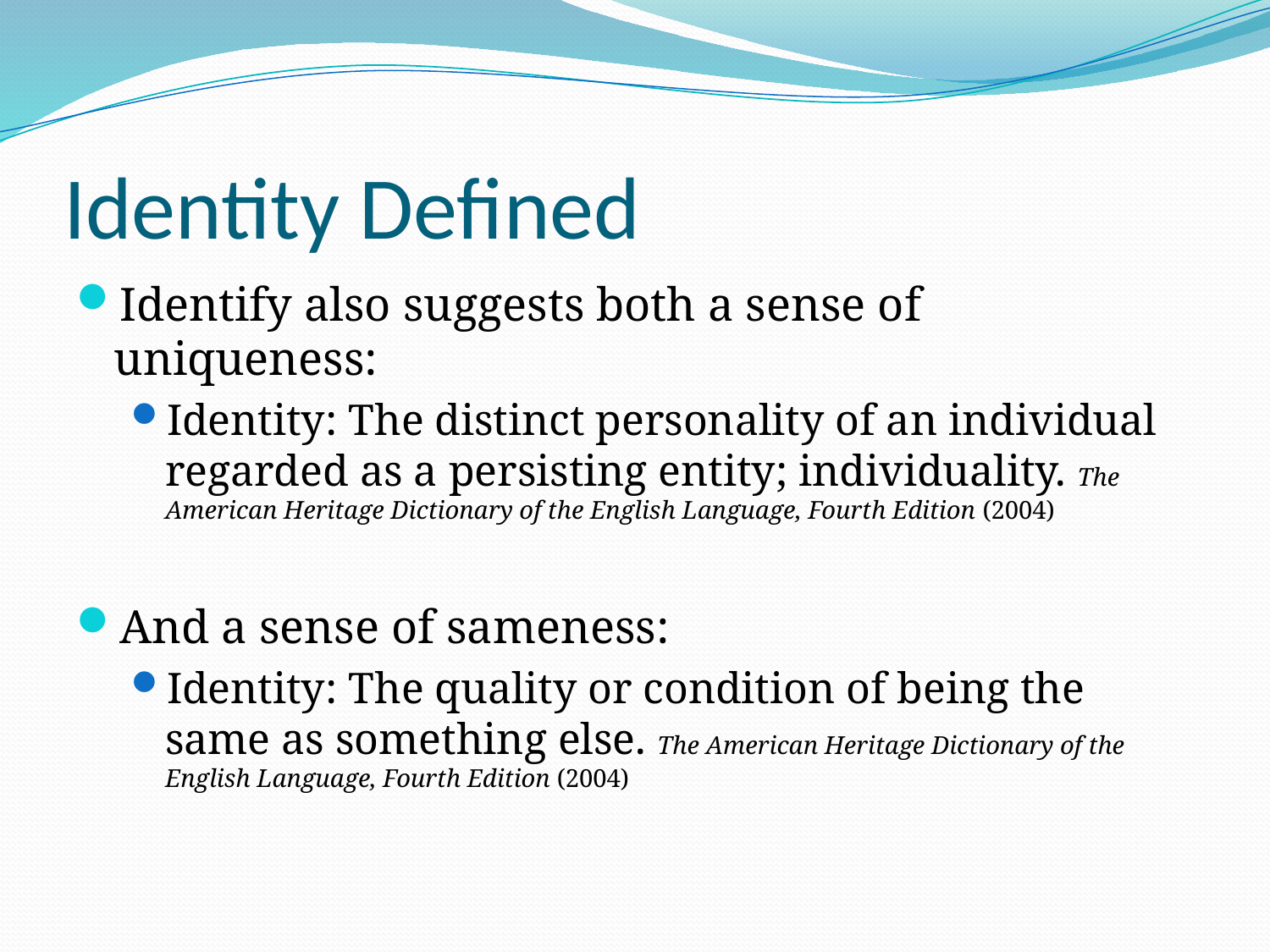

# Identity Defined
Identify also suggests both a sense of uniqueness:
Identity: The distinct personality of an individual regarded as a persisting entity; individuality. The American Heritage Dictionary of the English Language, Fourth Edition (2004)

And a sense of sameness:
Identity: The quality or condition of being the same as something else. The American Heritage Dictionary of the English Language, Fourth Edition (2004)